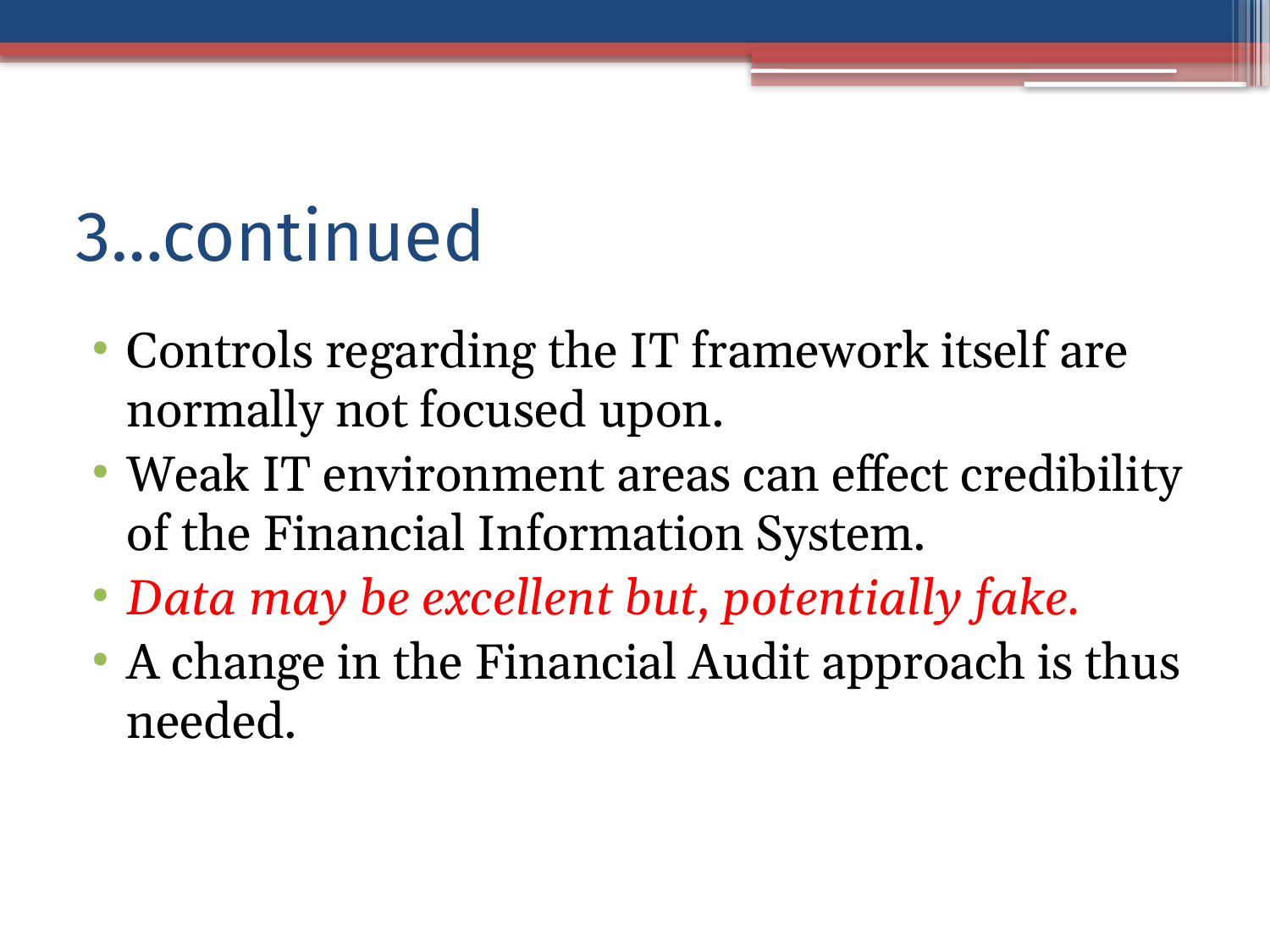

# 3…continued
Controls regarding the IT framework itself are normally not focused upon.
Weak IT environment areas can effect credibility of the Financial Information System.
Data may be excellent but, potentially fake.
A change in the Financial Audit approach is thus needed.